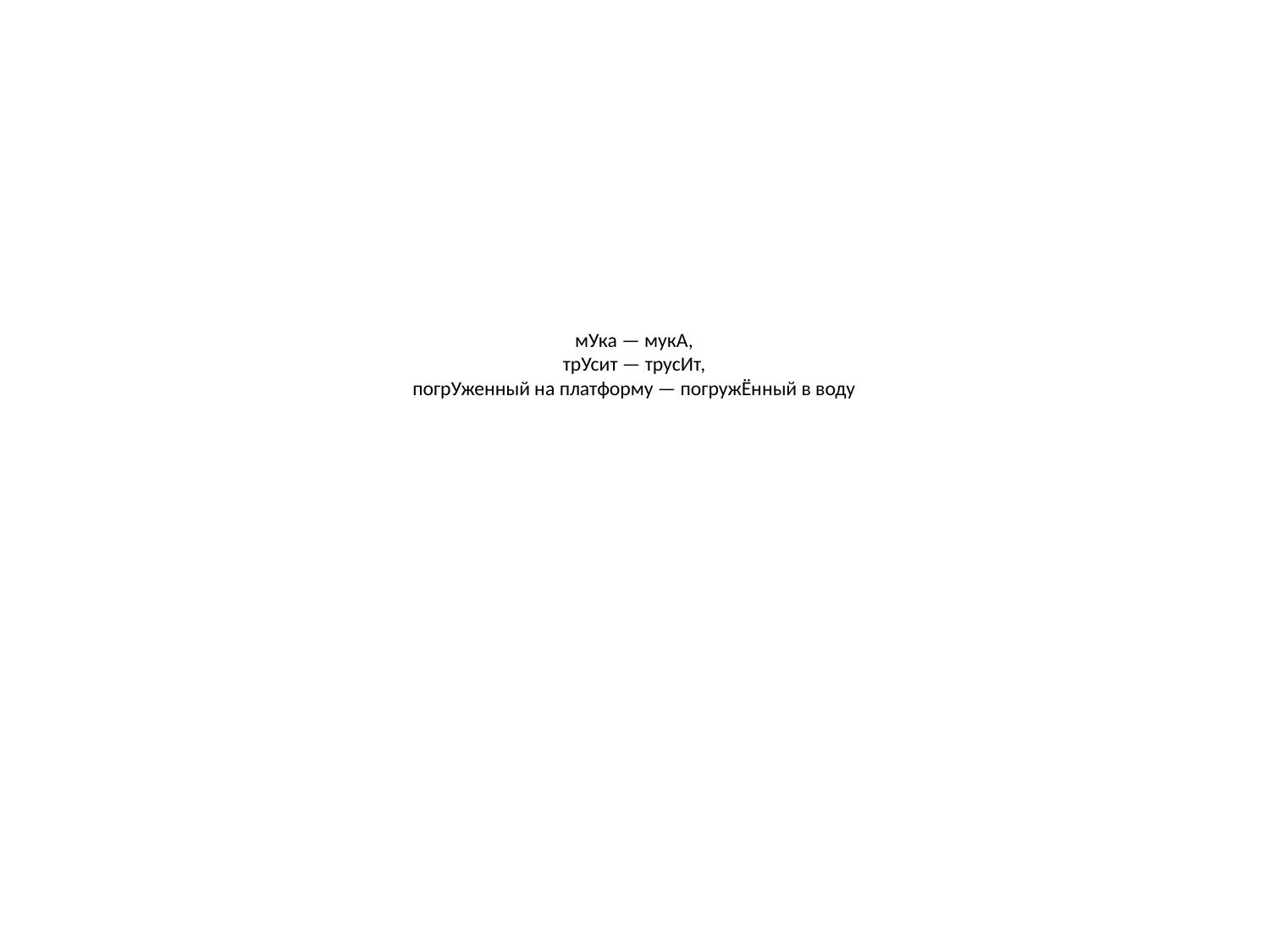

# мУка — мукА, трУсит — трусИт, погрУженный на платформу — погружЁнный в воду